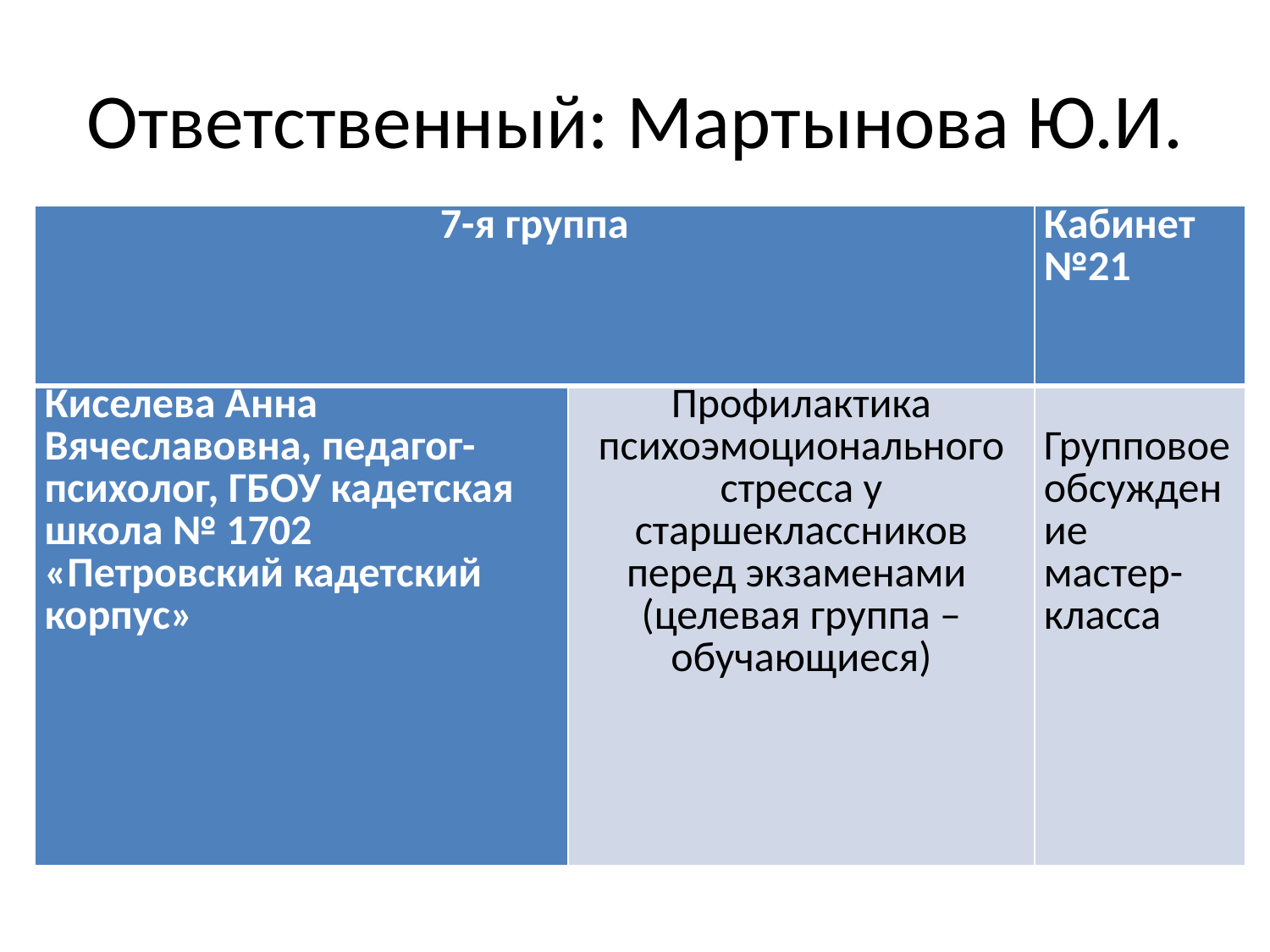

# Ответственный: Мартынова Ю.И.
| 7-я группа |  | Кабинет №21 |
| --- | --- | --- |
| Киселева Анна Вячеславовна, педагог-психолог, ГБОУ кадетская школа № 1702 «Петровский кадетский корпус» | Профилактика психоэмоционального стресса у старшеклассников перед экзаменами (целевая группа – обучающиеся) | Групповое обсуждение мастер-класса |